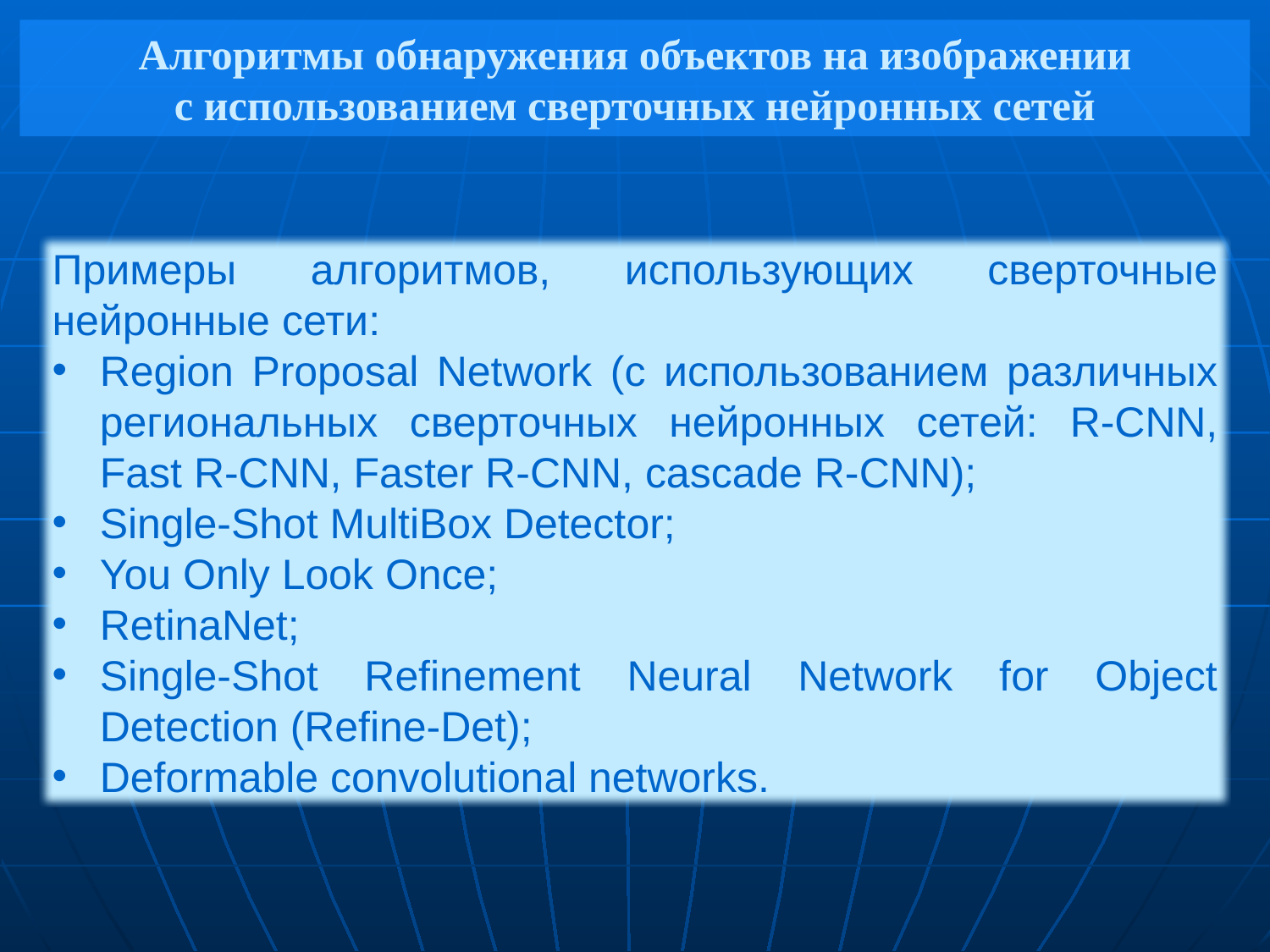

Алгоритмы обнаружения объектов на изображении
с использованием сверточных нейронных сетей
Примеры алгоритмов, использующих сверточные нейронные сети:
Region Proposal Network (с использованием различных региональных сверточных нейронных сетей: R-CNN, Fast R-CNN, Faster R-CNN, cascade R-CNN);
Single-Shot MultiBox Detector;
You Only Look Once;
RetinaNet;
Single-Shot Refinement Neural Network for Object Detection (Refine-Det);
Deformable convolutional networks.